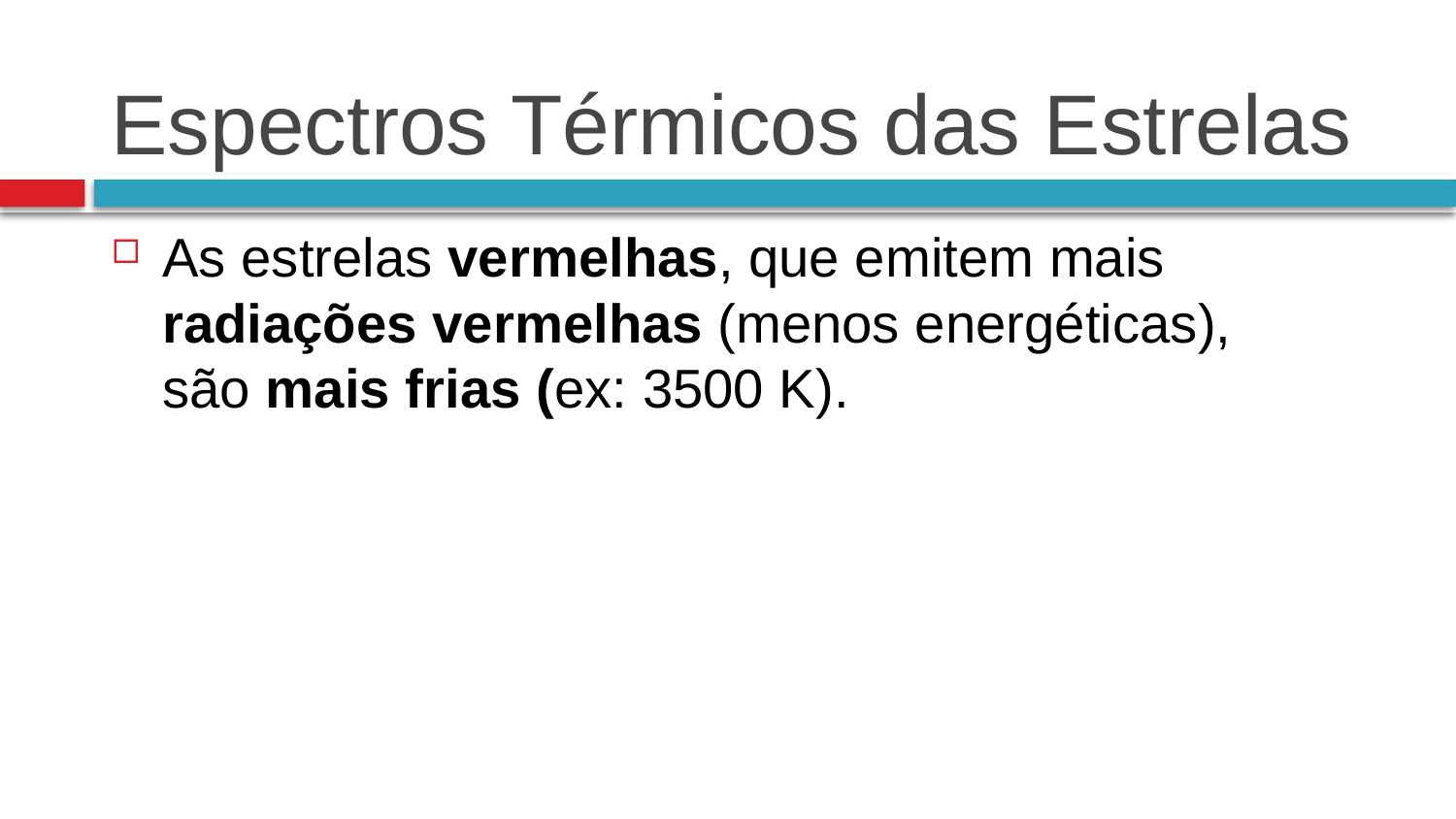

# Espectros Térmicos das Estrelas
As estrelas vermelhas, que emitem mais
radiações vermelhas (menos energéticas),
são mais frias (ex: 3500 K).